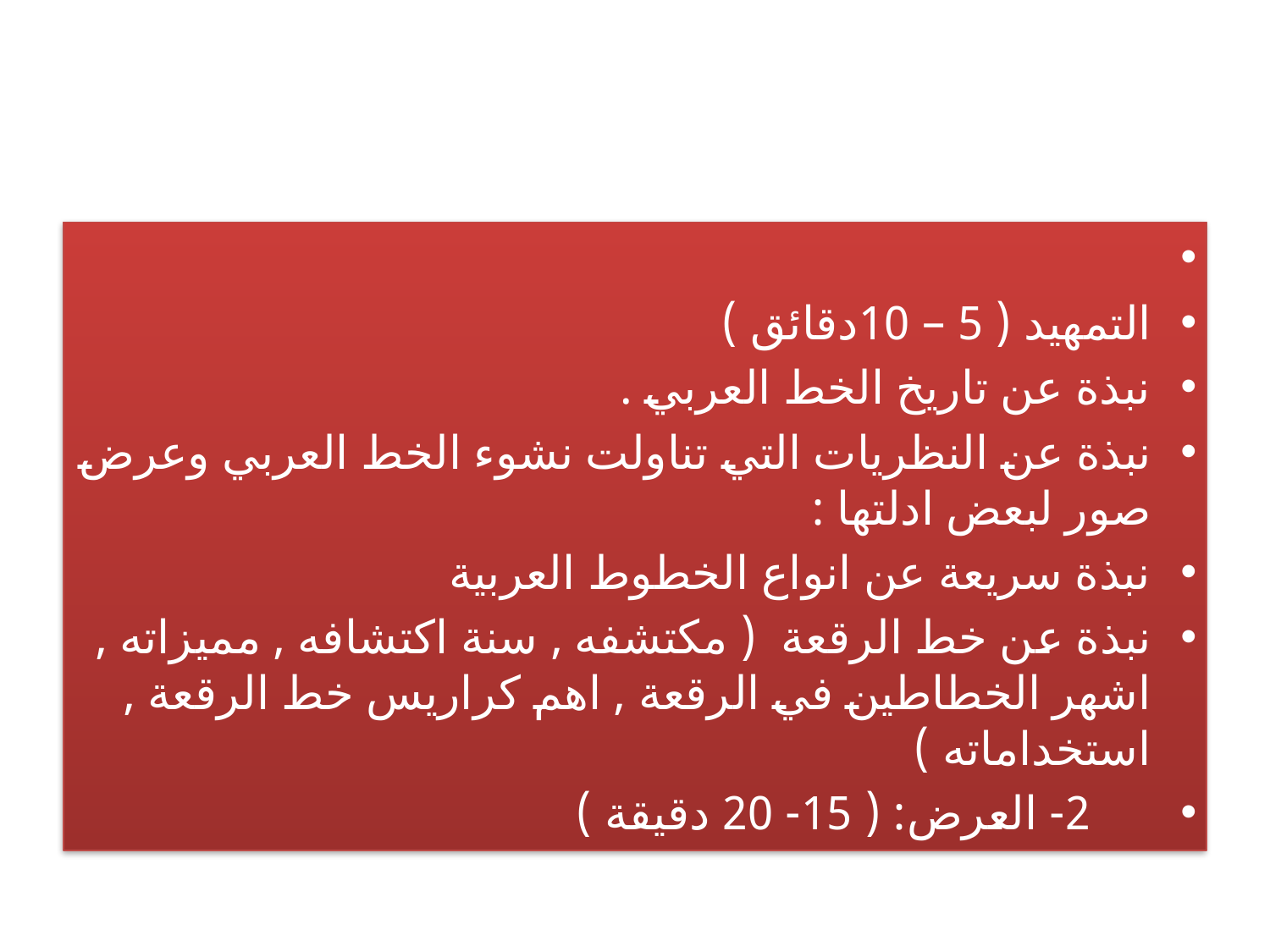

#

التمهيد ( 5 – 10دقائق )
نبذة عن تاريخ الخط العربي .
نبذة عن النظريات التي تناولت نشوء الخط العربي وعرض صور لبعض ادلتها :
نبذة سريعة عن انواع الخطوط العربية
نبذة عن خط الرقعة  ( مكتشفه , سنة اكتشافه , مميزاته , اشهر الخطاطين في الرقعة , اهم كراريس خط الرقعة , استخداماته )
     2- العرض: ( 15- 20 دقيقة )